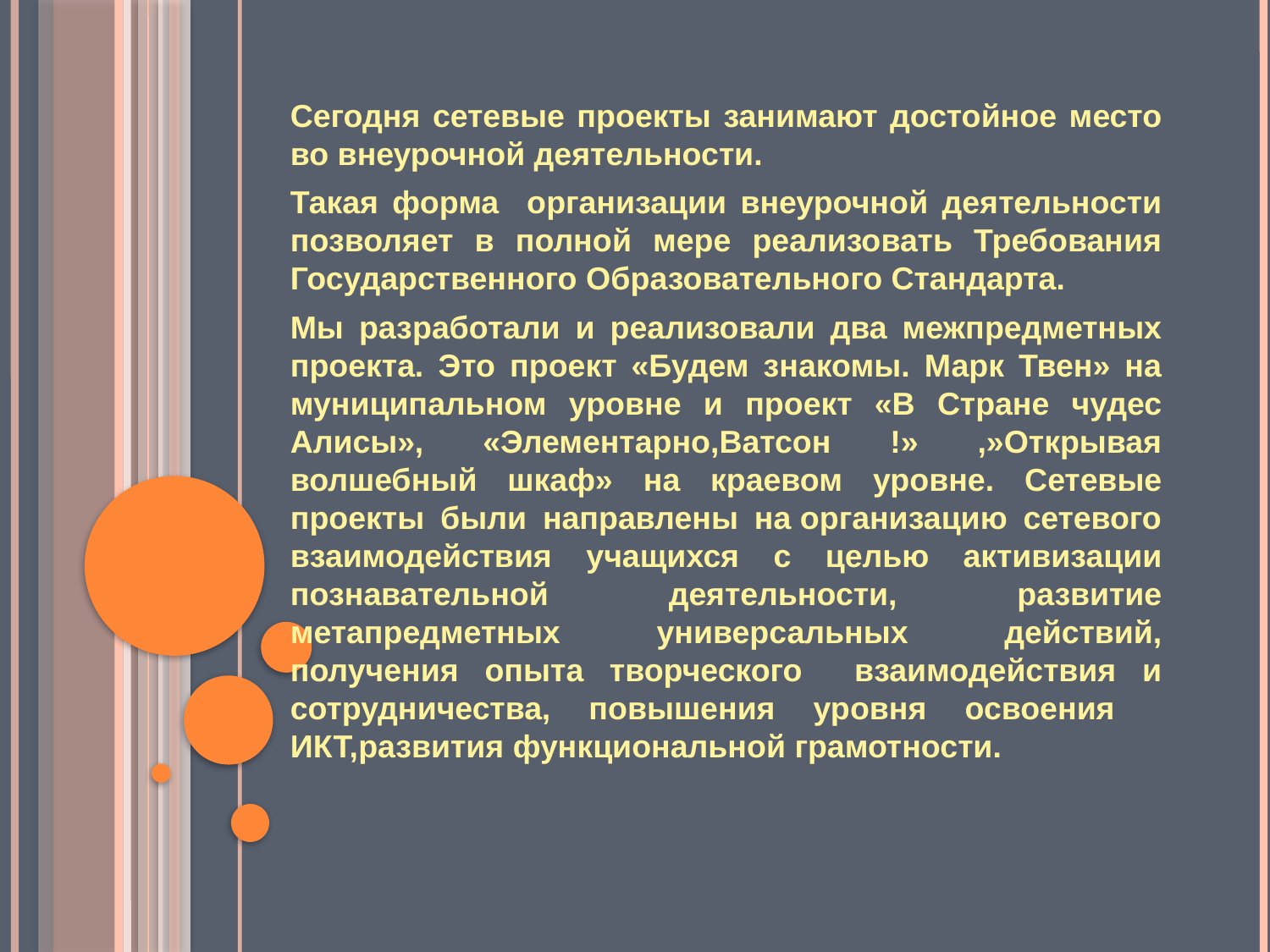

Сегодня сетевые проекты занимают достойное место во внеурочной деятельности.
Такая форма  организации внеурочной деятельности позволяет в полной мере реализовать Требования Государственного Образовательного Стандарта.
Мы разработали и реализовали два межпредметных проекта. Это проект «Будем знакомы. Марк Твен» на муниципальном уровне и проект «В Стране чудес Алисы», «Элементарно,Ватсон !» ,»Открывая волшебный шкаф» на краевом уровне. Сетевые проекты были направлены на организацию сетевого взаимодействия учащихся с целью активизации познавательной деятельности, развитие метапредметных универсальных действий, получения опыта творческого  взаимодействия и сотрудничества, повышения уровня освоения   ИКТ,развития функциональной грамотности.